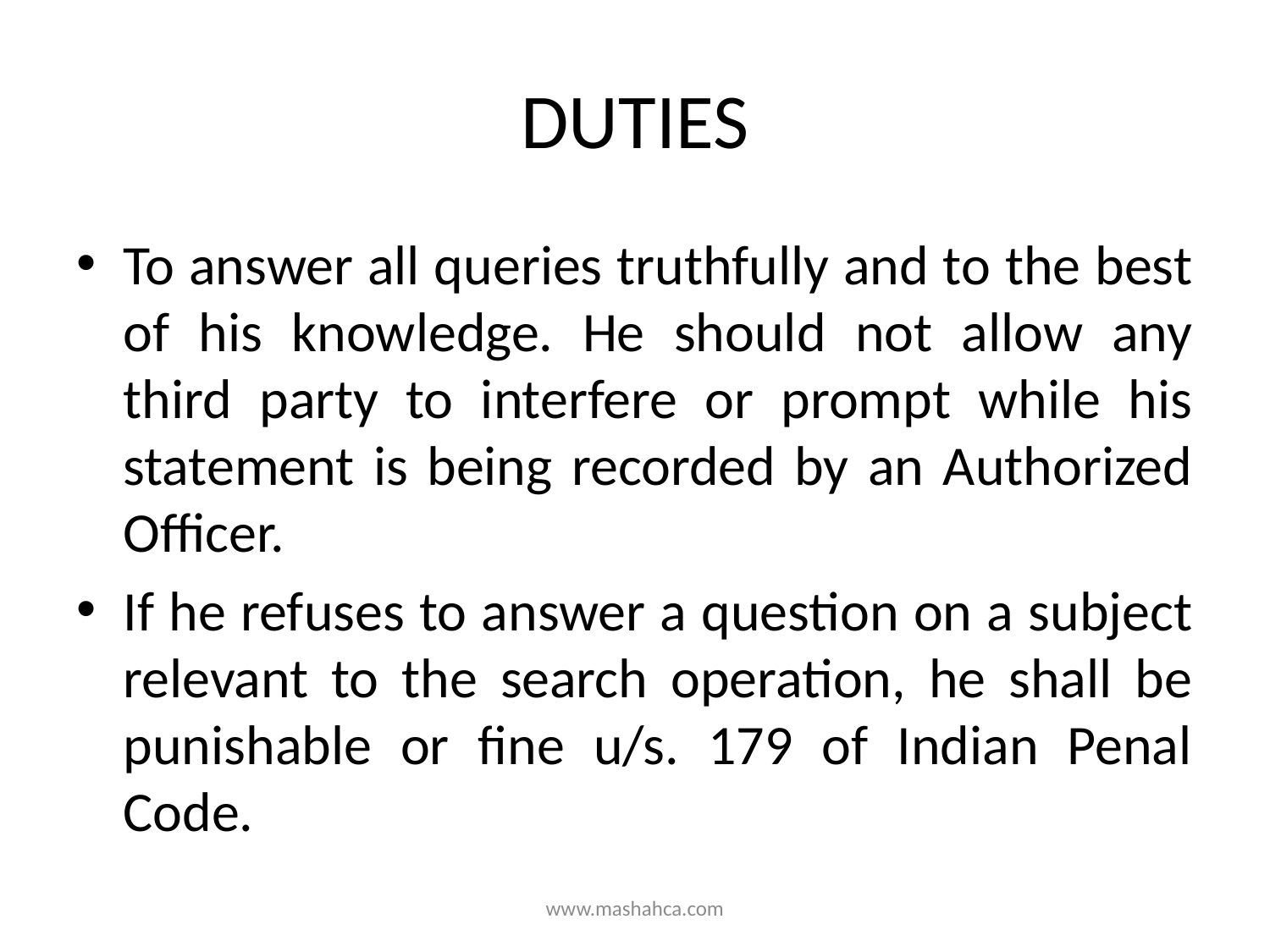

# DUTIES
To answer all queries truthfully and to the best of his knowledge. He should not allow any third party to interfere or prompt while his statement is being recorded by an Authorized Officer.
If he refuses to answer a question on a subject relevant to the search operation, he shall be punishable or fine u/s. 179 of Indian Penal Code.
www.mashahca.com